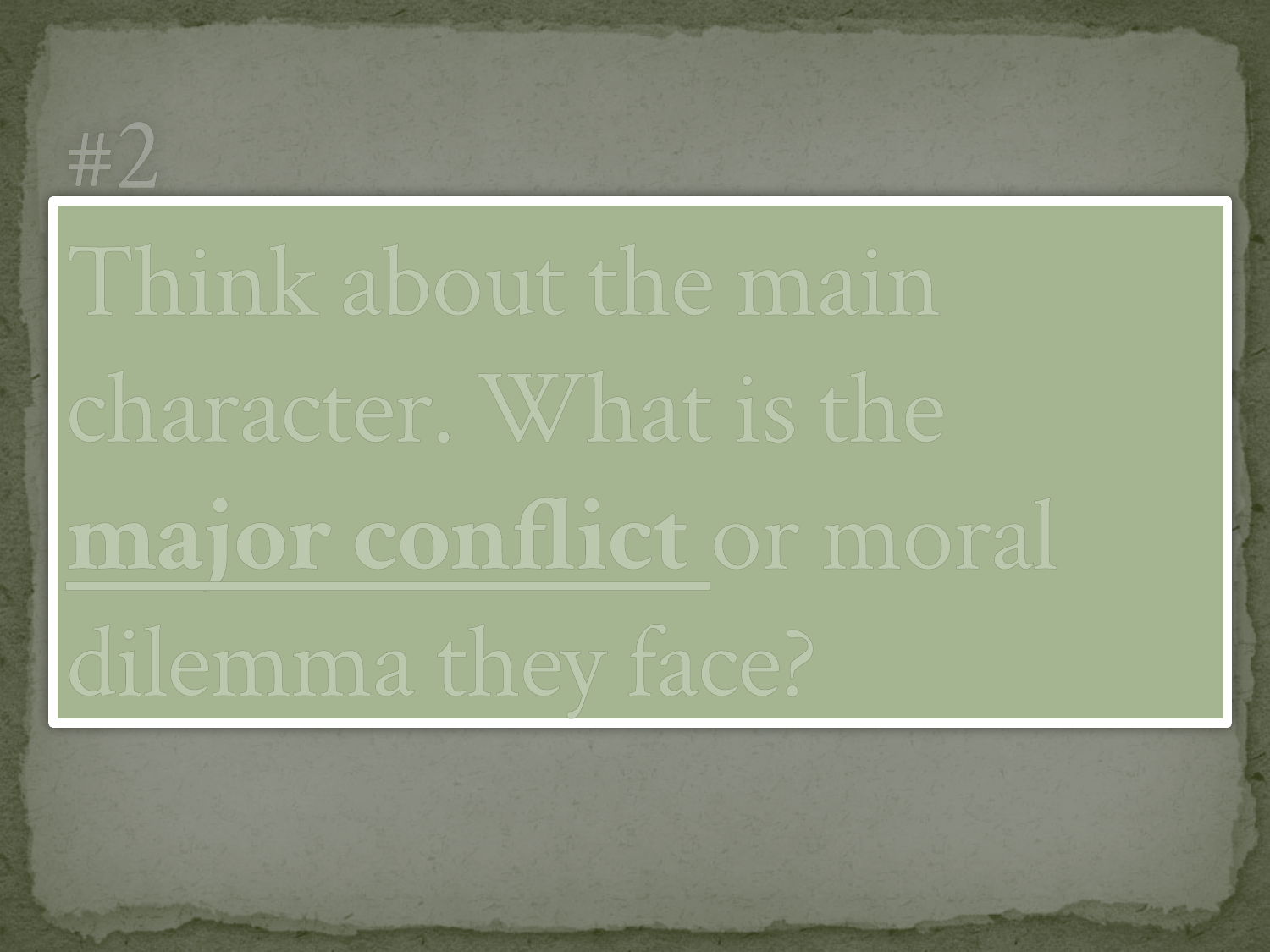

# #2 Think about the main character. What is the major conflict or moral dilemma they face?